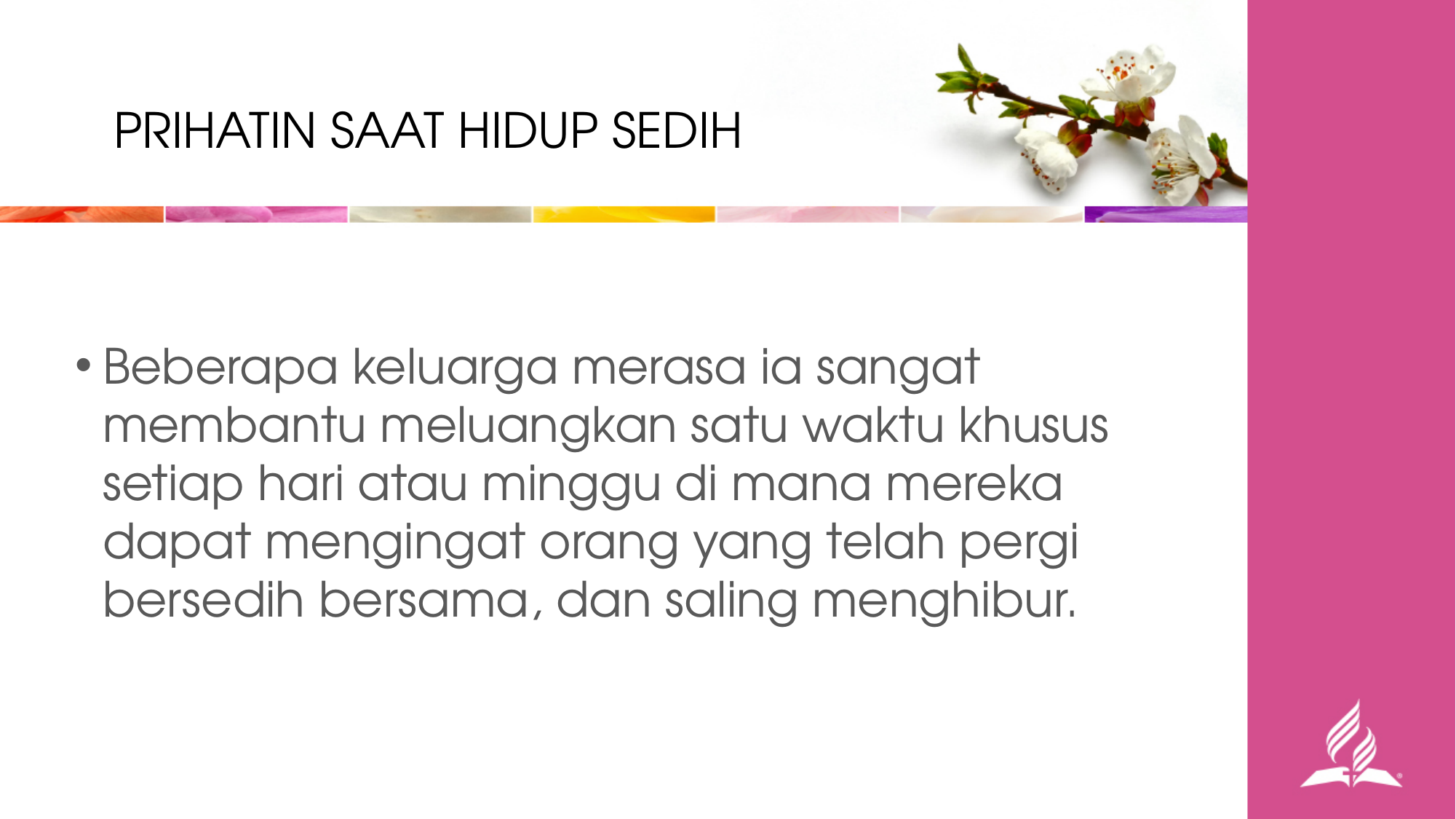

PRIHATIN SAAT HIDUP SEDIH
Beberapa keluarga merasa ia sangat membantu meluangkan satu waktu khusus setiap hari atau minggu di mana mereka dapat mengingat orang yang telah pergi bersedih bersama, dan saling menghibur.